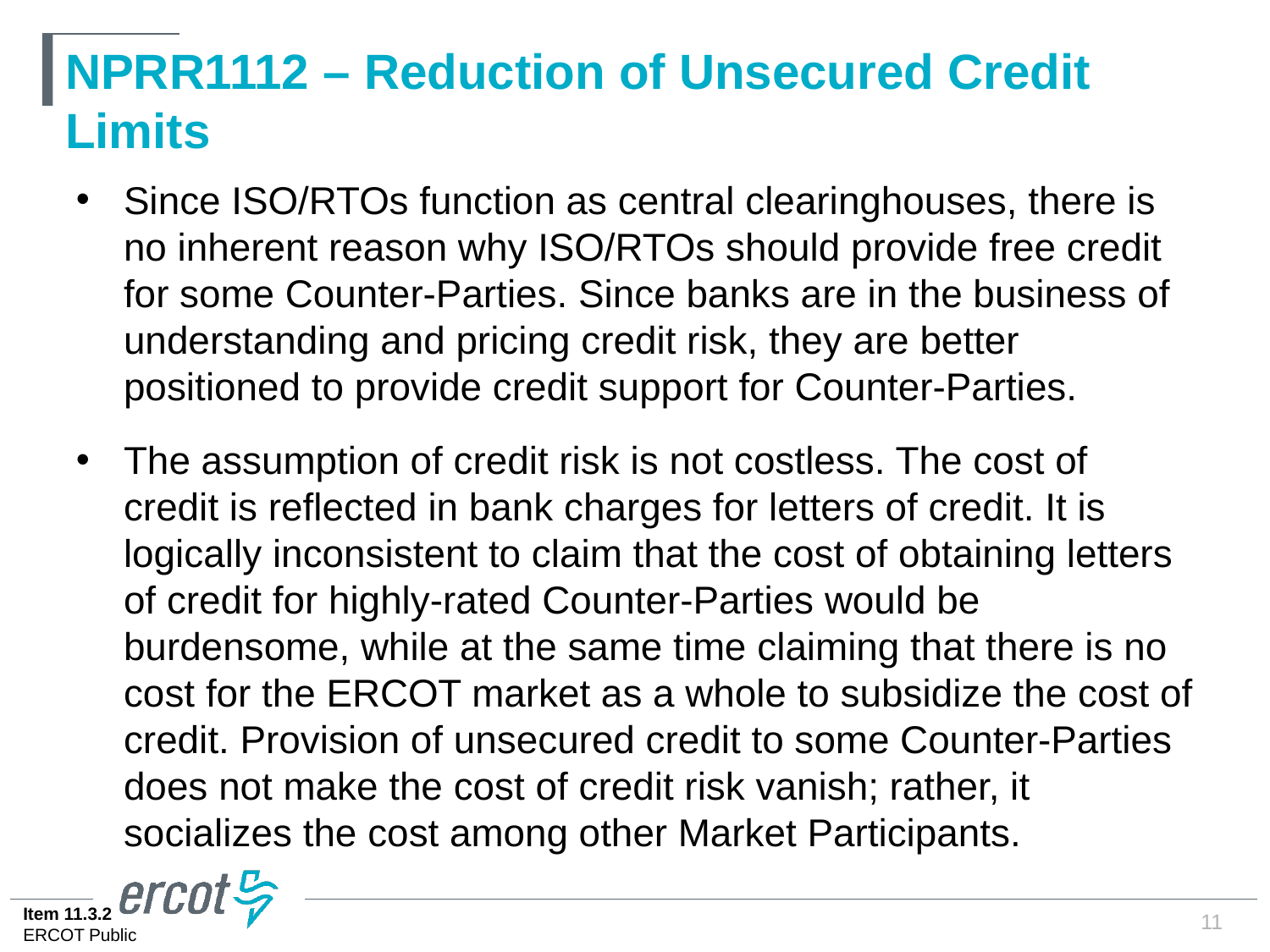

# NPRR1112 – Reduction of Unsecured Credit Limits
Since ISO/RTOs function as central clearinghouses, there is no inherent reason why ISO/RTOs should provide free credit for some Counter-Parties. Since banks are in the business of understanding and pricing credit risk, they are better positioned to provide credit support for Counter-Parties.

The assumption of credit risk is not costless. The cost of credit is reflected in bank charges for letters of credit. It is logically inconsistent to claim that the cost of obtaining letters of credit for highly-rated Counter-Parties would be burdensome, while at the same time claiming that there is no cost for the ERCOT market as a whole to subsidize the cost of credit. Provision of unsecured credit to some Counter-Parties does not make the cost of credit risk vanish; rather, it socializes the cost among other Market Participants.

11